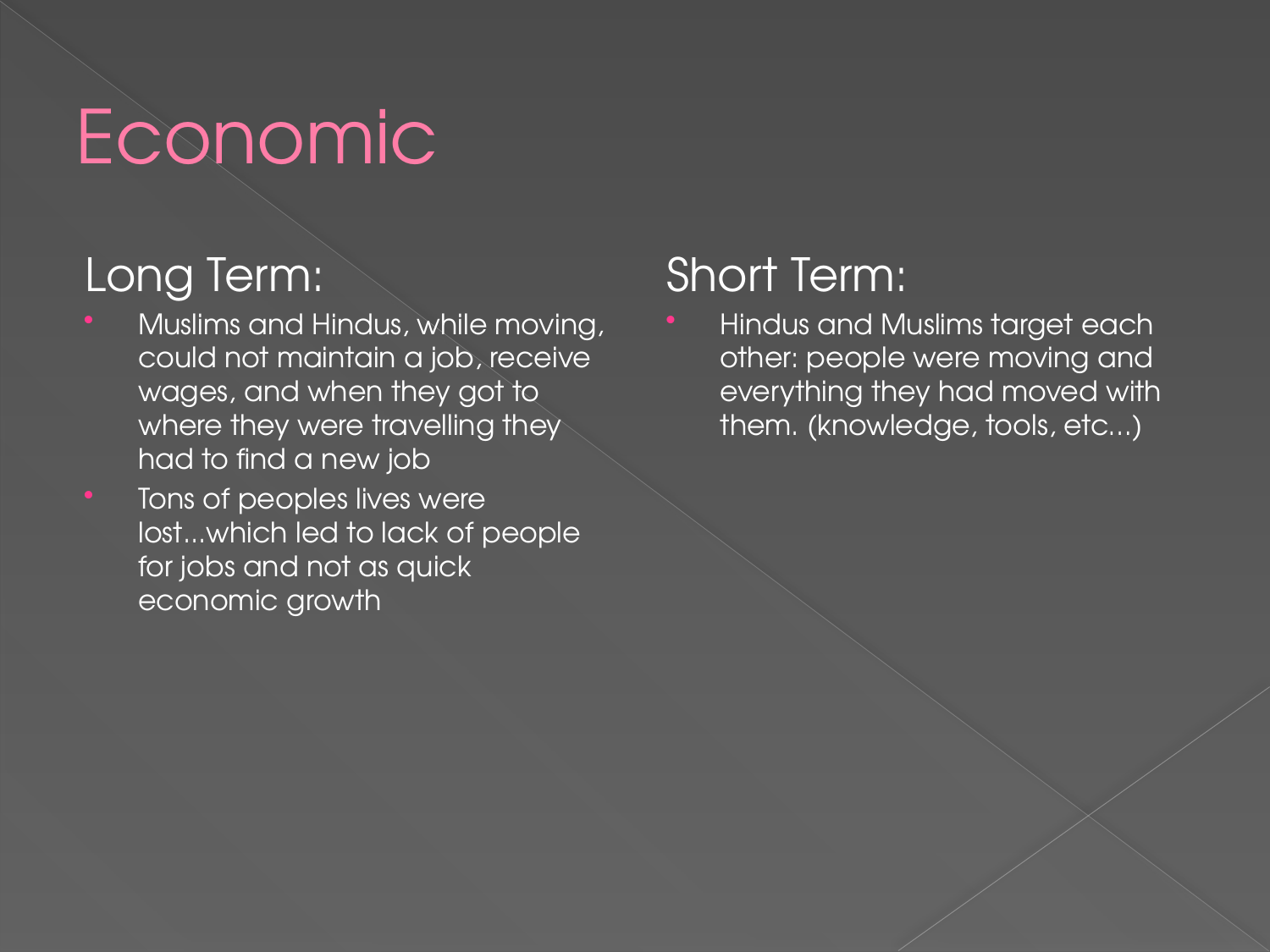

# Economic
Long Term:
Muslims and Hindus, while moving, could not maintain a job, receive wages, and when they got to where they were travelling they had to find a new job
Tons of peoples lives were lost...which led to lack of people for jobs and not as quick economic growth
Short Term:
Hindus and Muslims target each other: people were moving and everything they had moved with them. (knowledge, tools, etc…)